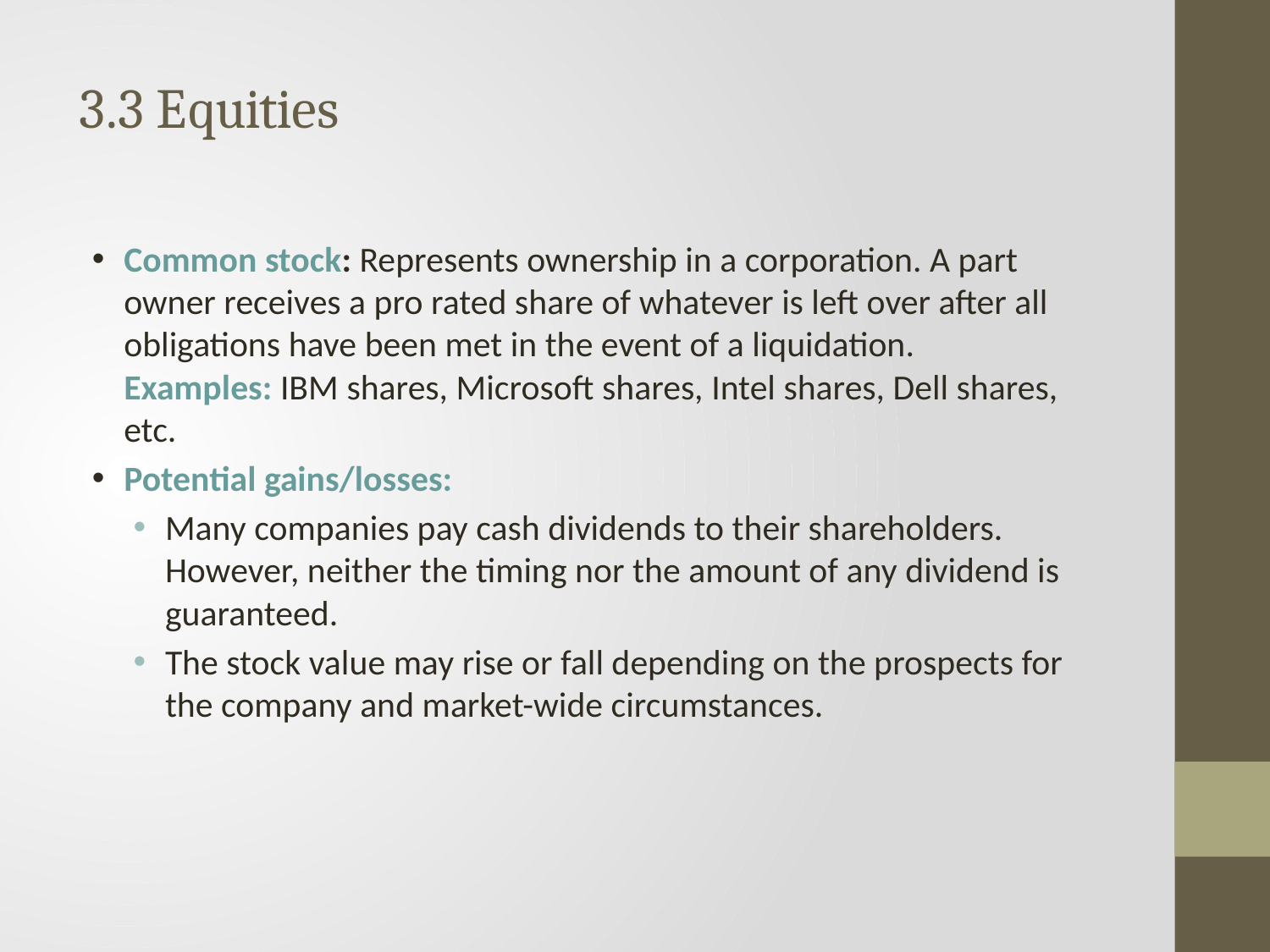

# 3.3 Equities

Common stock: Represents ownership in a corporation. A part owner receives a pro rated share of whatever is left over after all obligations have been met in the event of a liquidation.
Examples: IBM shares, Microsoft shares, Intel shares, Dell shares, etc.
Potential gains/losses:
Many companies pay cash dividends to their shareholders. However, neither the timing nor the amount of any dividend is guaranteed.
The stock value may rise or fall depending on the prospects for the company and market-wide circumstances.